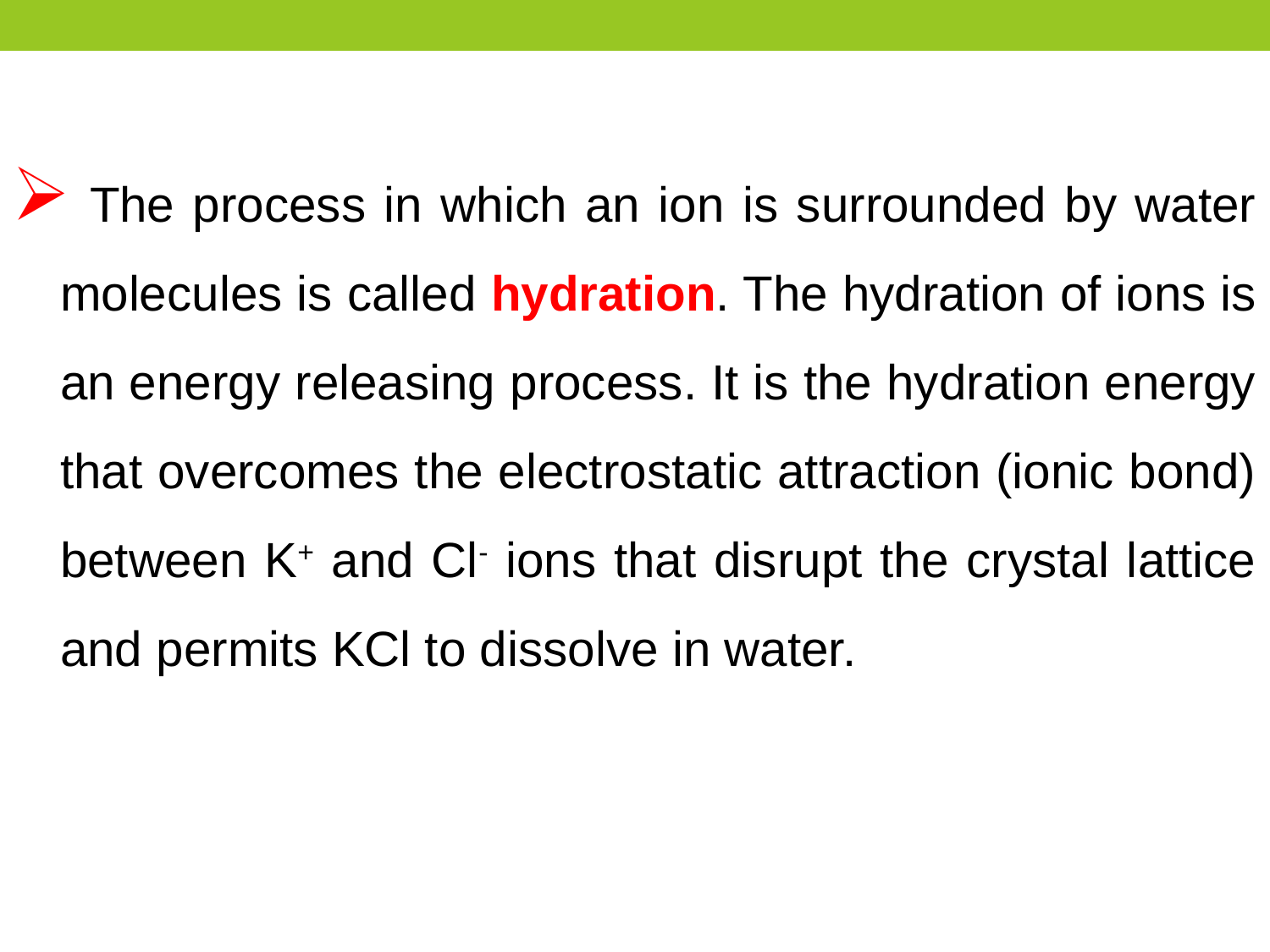

The process in which an ion is surrounded by water molecules is called hydration. The hydration of ions is an energy releasing process. It is the hydration energy that overcomes the electrostatic attraction (ionic bond) between K+‏ and Cl- ions that disrupt the crystal lattice and permits KCl to dissolve in water.